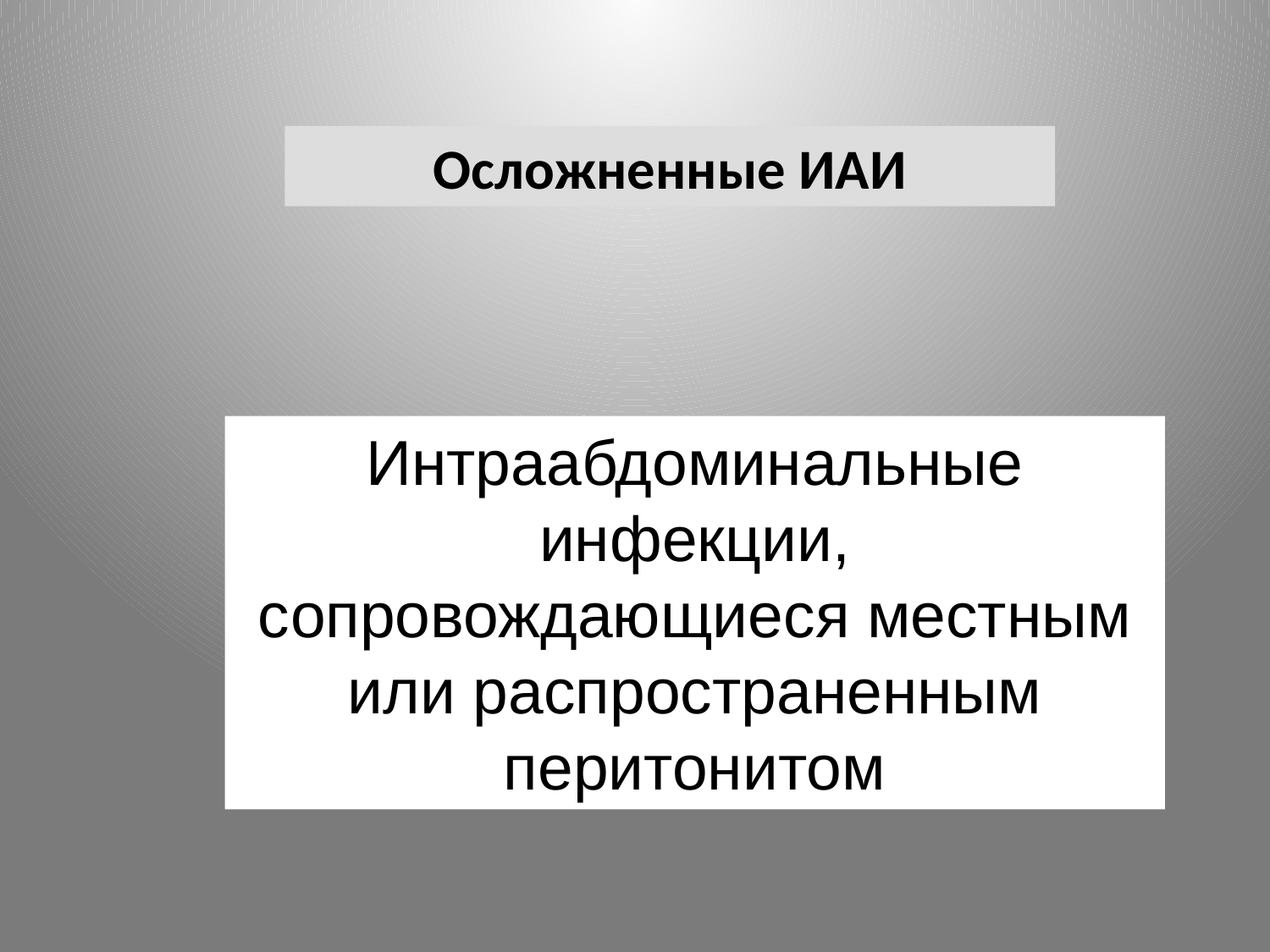

Осложненные ИАИ
Интраабдоминальные инфекции, сопровождающиеся местным или распространенным перитонитом